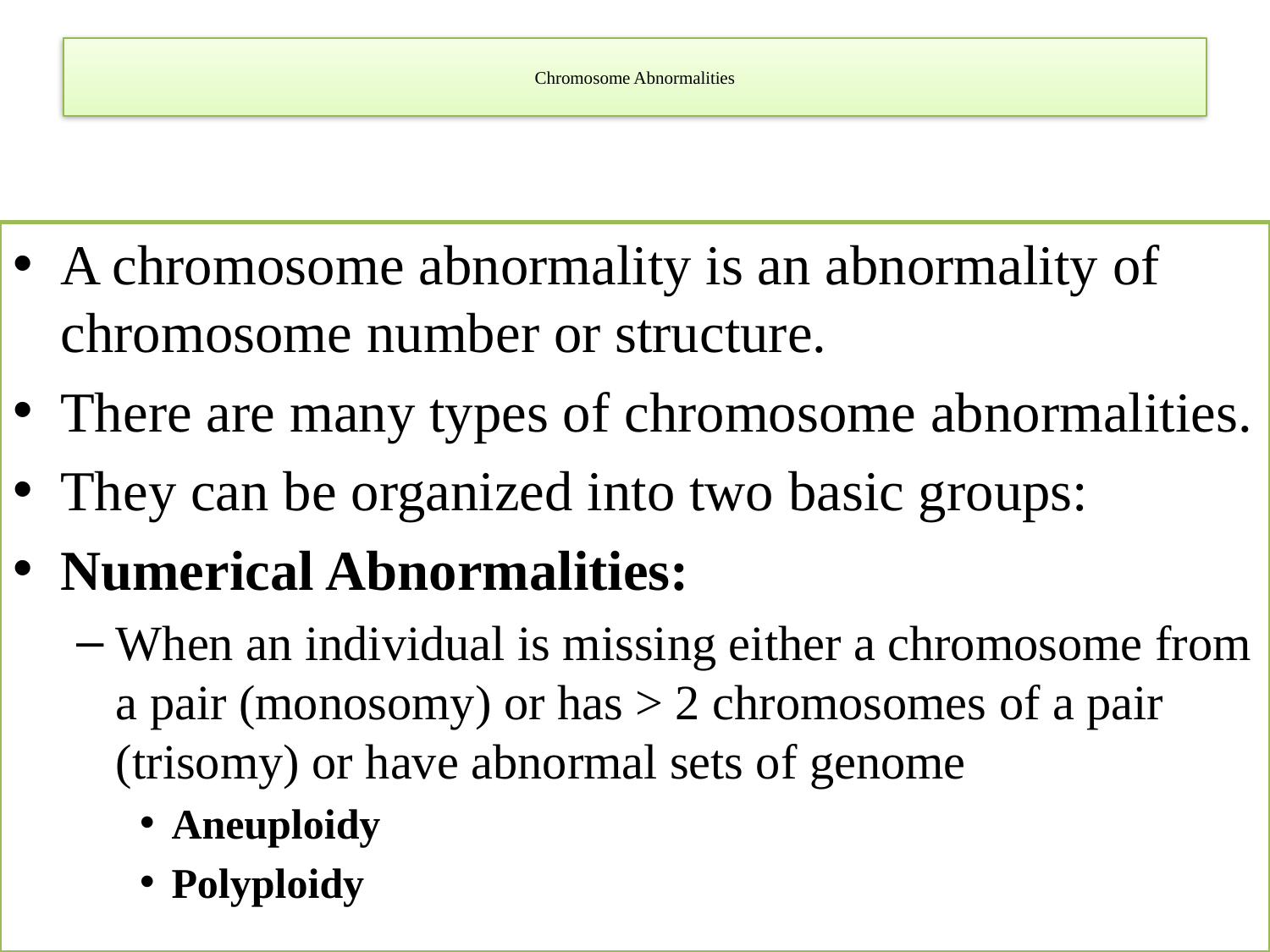

# Chromosome Abnormalities
A chromosome abnormality is an abnormality of chromosome number or structure.
There are many types of chromosome abnormalities.
They can be organized into two basic groups:
Numerical Abnormalities:
When an individual is missing either a chromosome from a pair (monosomy) or has > 2 chromosomes of a pair (trisomy) or have abnormal sets of genome
Aneuploidy
Polyploidy